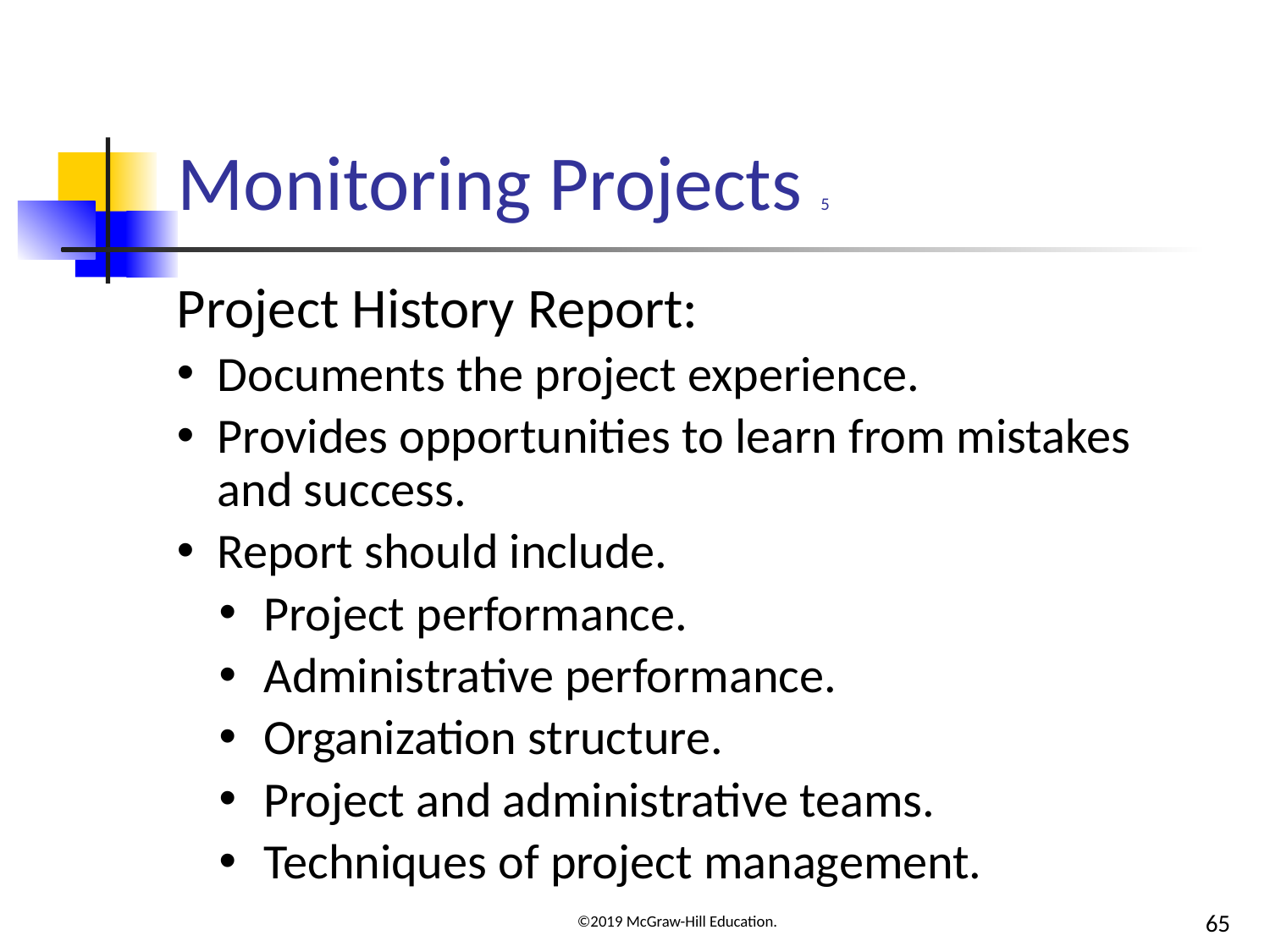

# Monitoring Projects 5
Project History Report:
Documents the project experience.
Provides opportunities to learn from mistakes and success.
Report should include.
Project performance.
Administrative performance.
Organization structure.
Project and administrative teams.
Techniques of project management.